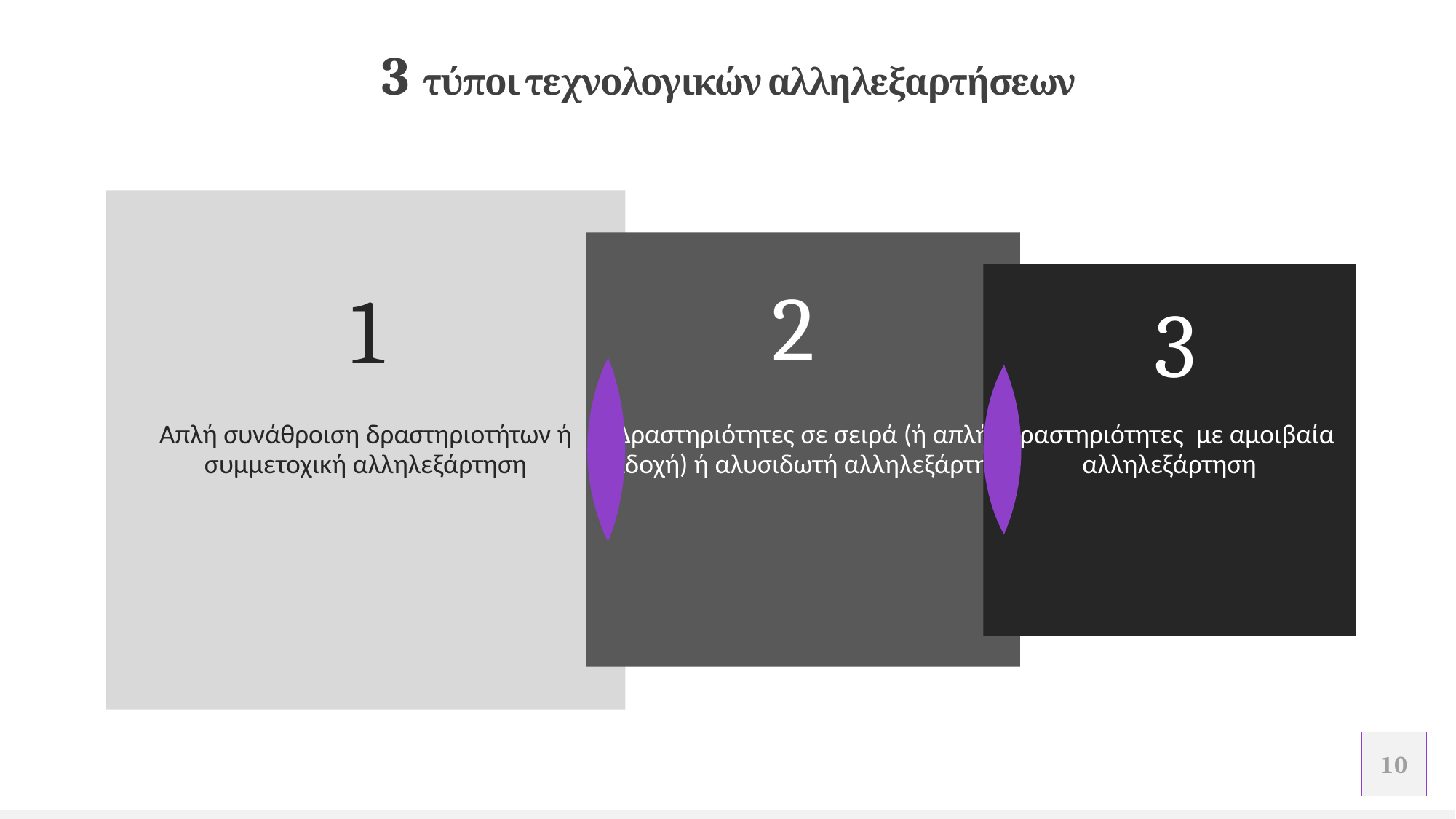

# 3 τύποι τεχνολογικών αλληλεξαρτήσεων
Aπλή συνάθροιση δραστηριοτήτων ή συμμετοχική αλληλεξάρτηση
2
1
3
Δραστηριότητες σε σειρά (ή απλή διαδοχή) ή αλυσιδωτή αλληλεξάρτηση
Δραστηριότητες  με αμοιβαία αλληλεξάρτηση

.
.
10
Προσθέστε υποσέλιδο